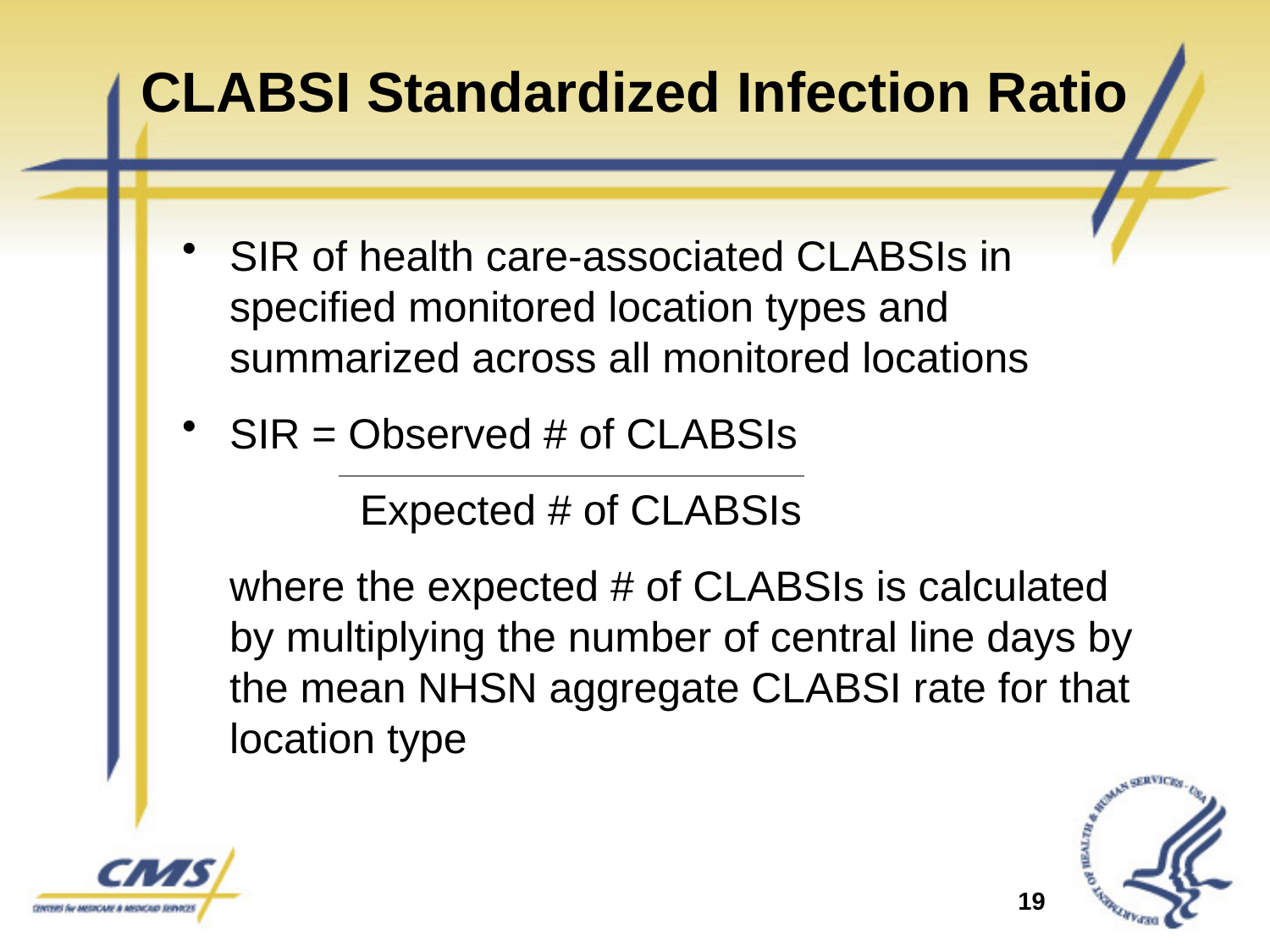

# CLABSI Standardized Infection Ratio
SIR of health care-associated CLABSIs in specified monitored location types and summarized across all monitored locations
SIR = Observed # of CLABSIs
               Expected # of CLABSIs
   	where the expected # of CLABSIs is calculated by multiplying the number of central line days by the mean NHSN aggregate CLABSI rate for that location type